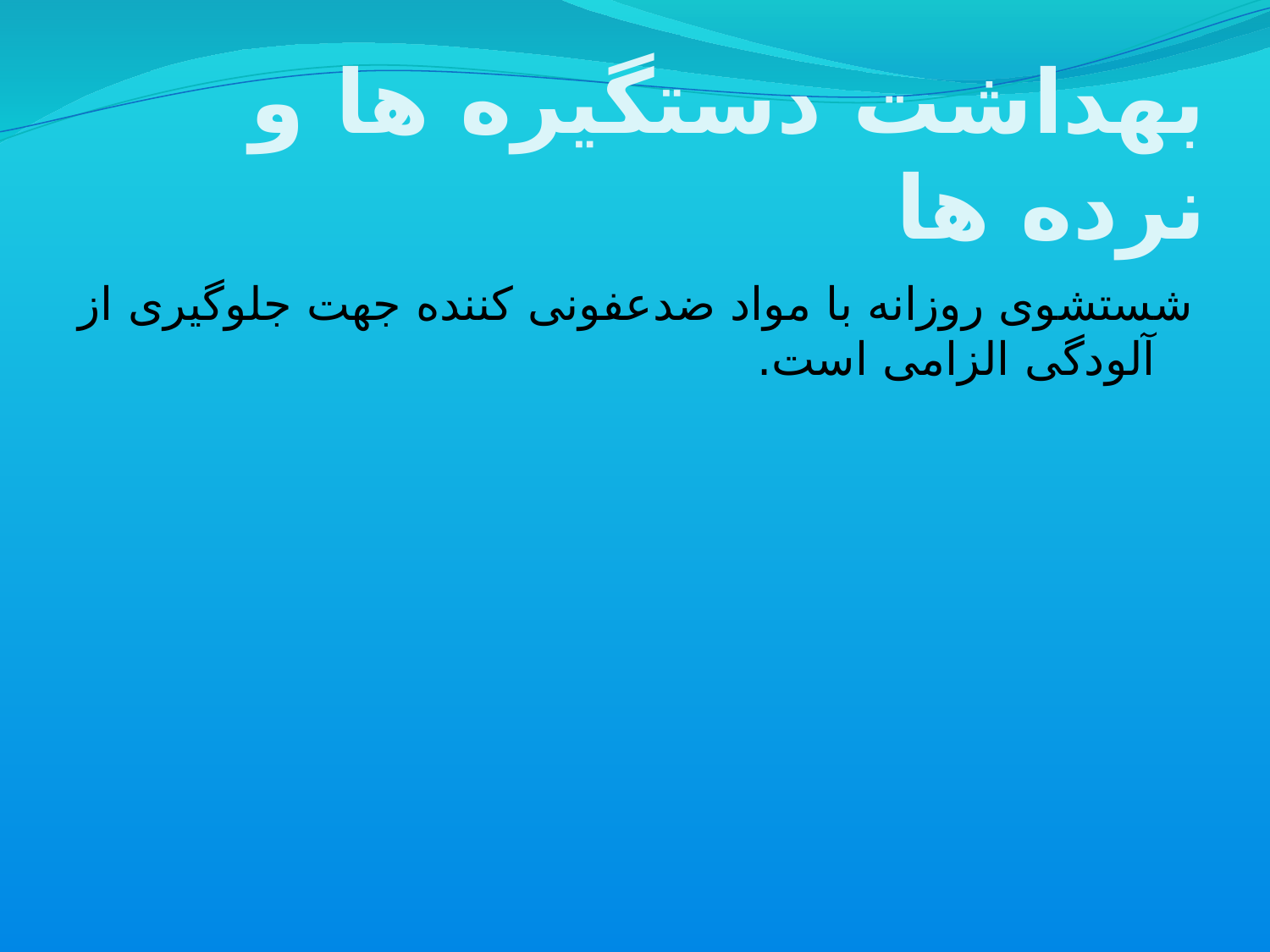

# بهداشت دستگیره ها و نرده ها
شستشوی روزانه با مواد ضدعفونی کننده جهت جلوگیری از آلودگی الزامی است.